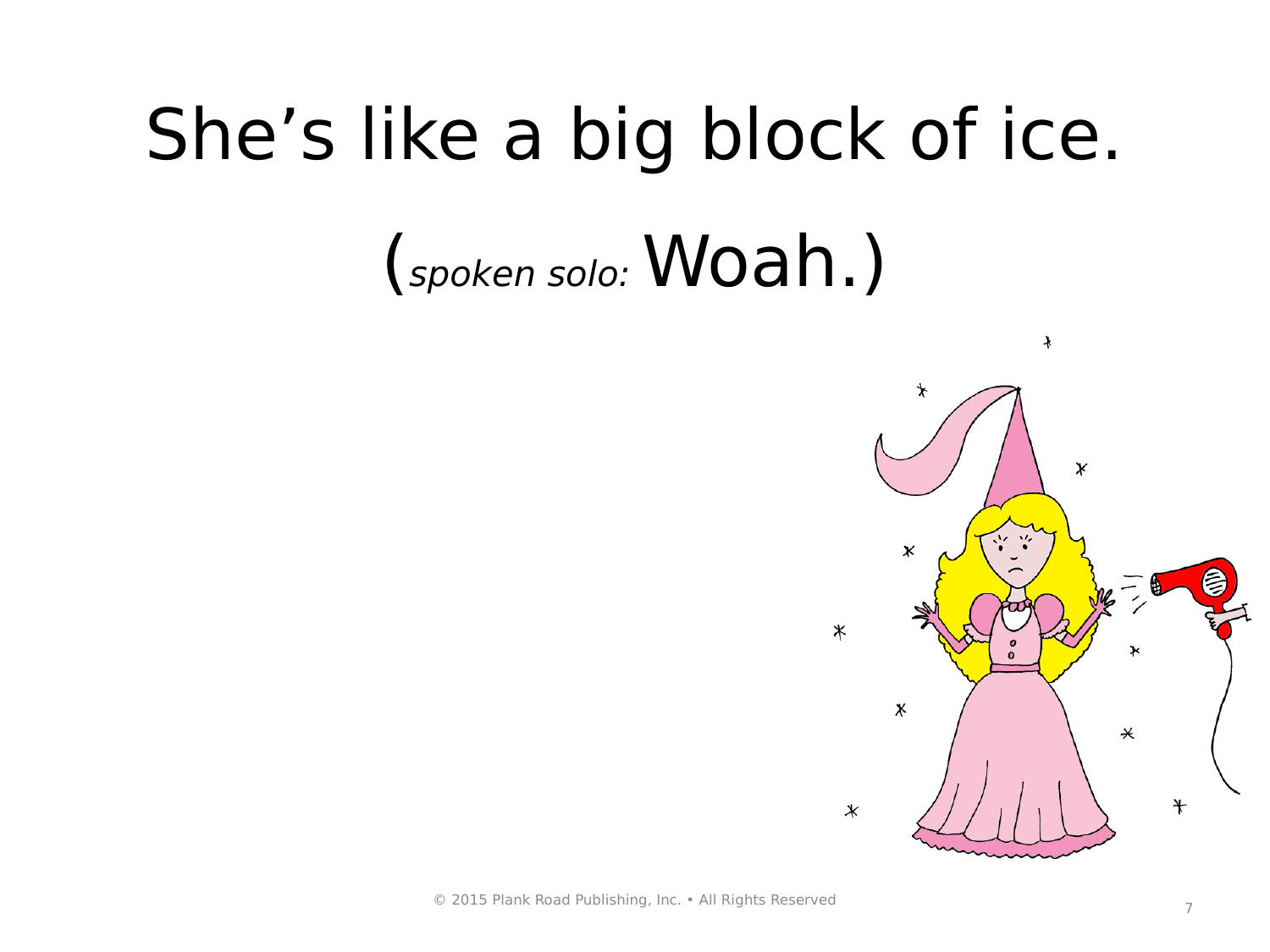

She’s like a big block of ice. (spoken solo: Woah.)
7